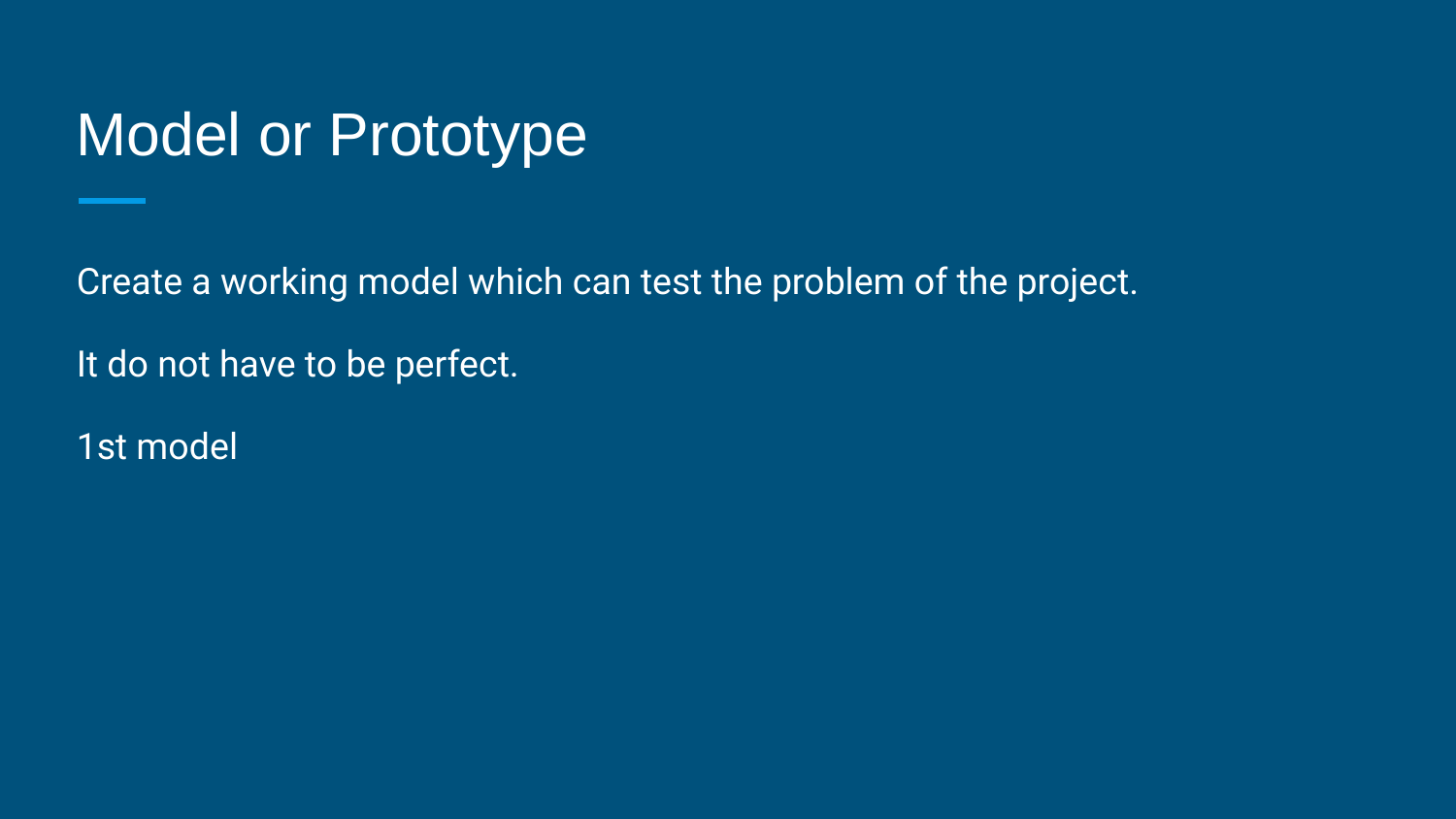

# Model or Prototype
Create a working model which can test the problem of the project.
It do not have to be perfect.
1st model